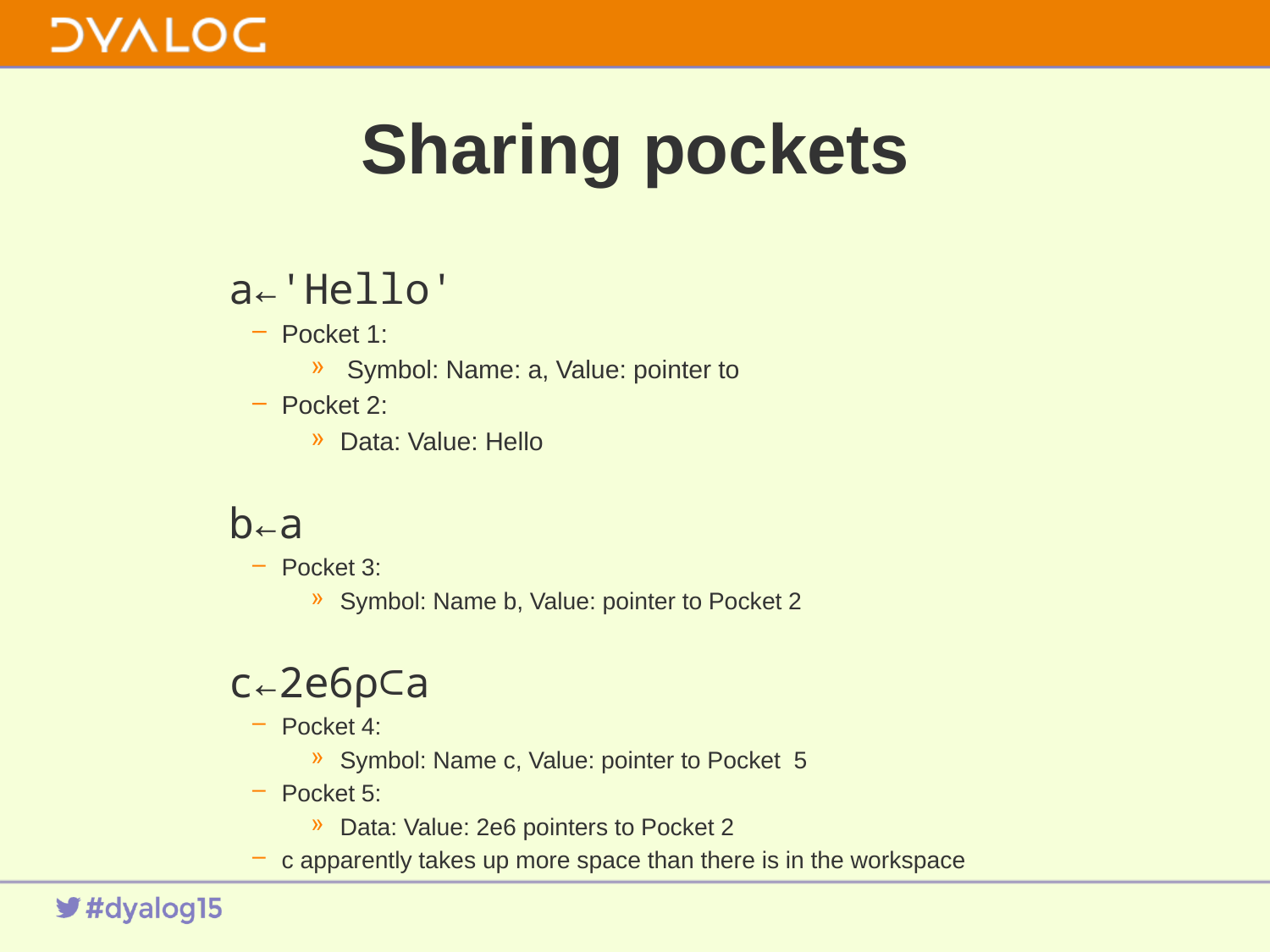

# Sharing pockets
      a←'Hello'
Pocket 1:
 Symbol: Name: a, Value: pointer to
Pocket 2:
Data: Value: Hello

      b←a
Pocket 3:
Symbol: Name b, Value: pointer to Pocket 2

      c←2e6⍴⊂a
Pocket 4:
Symbol: Name c, Value: pointer to Pocket  5
Pocket 5:
Data: Value: 2e6 pointers to Pocket 2
c apparently takes up more space than there is in the workspace